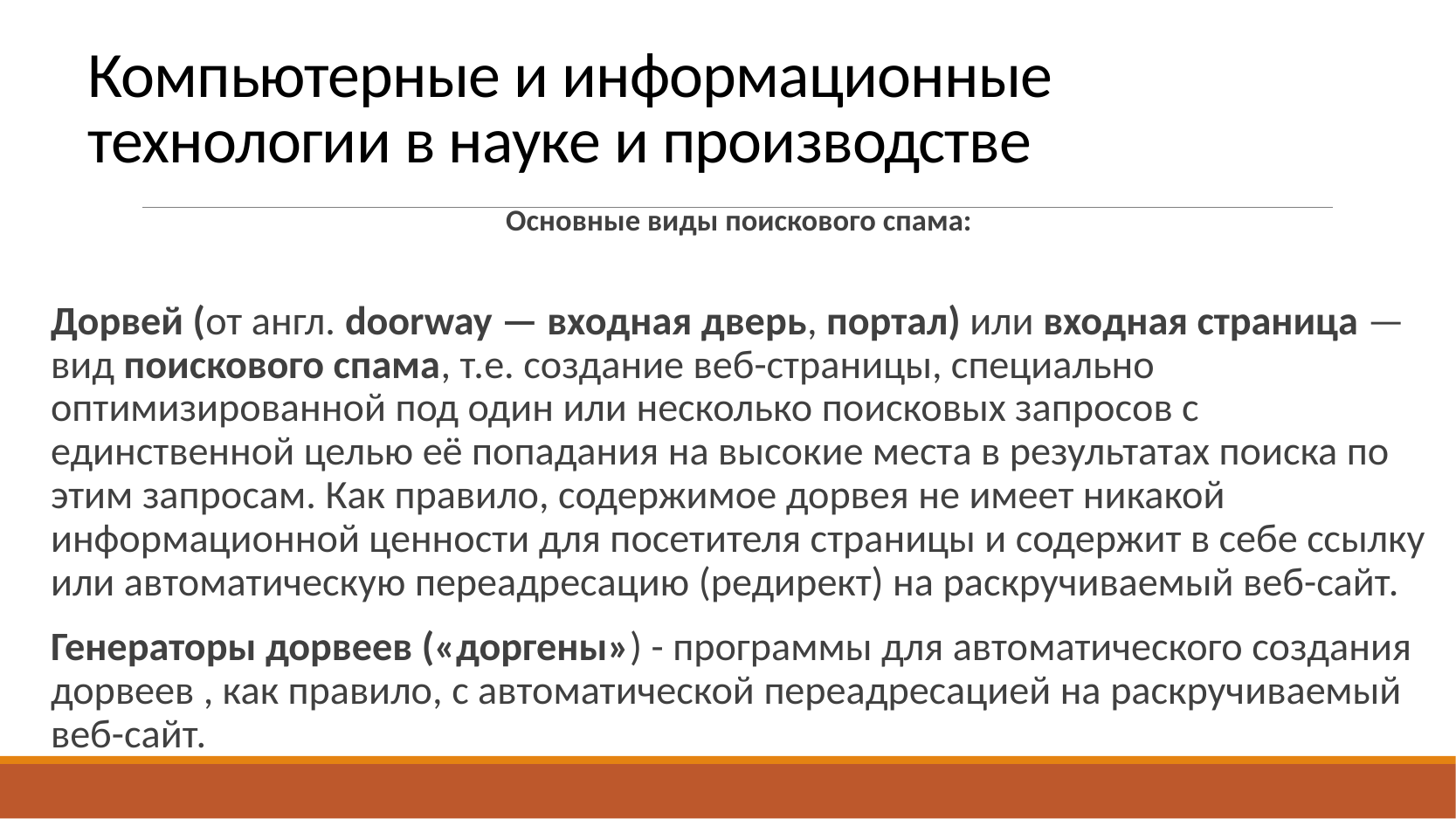

# Компьютерные и информационные технологии в науке и производстве
	Основные виды поискового спама:

Дорвей (от англ. doorway — входная дверь, портал) или входная страница — вид поискового спама, т.е. создание веб-страницы, специально оптимизированной под один или несколько поисковых запросов с единственной целью её попадания на высокие места в результатах поиска по этим запросам. Как правило, содержимое дорвея не имеет никакой информационной ценности для посетителя страницы и содержит в себе ссылку или автоматическую переадресацию (редирект) на раскручиваемый веб-сайт.
Генераторы дорвеев («доргены») - программы для автоматического создания дорвеев , как правило, с автоматической переадресацией на раскручиваемый веб-сайт.